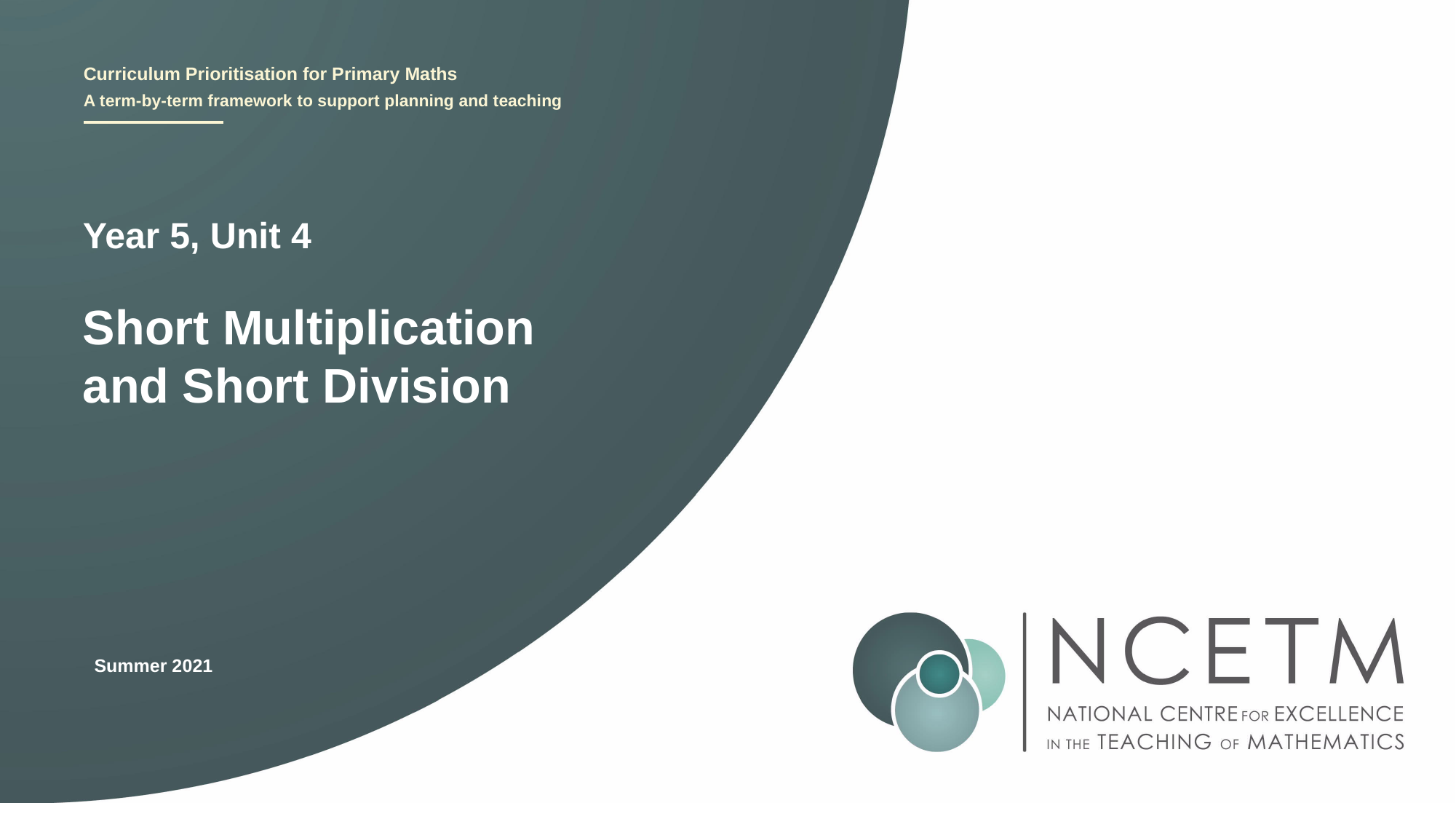

Year 5, Unit 4
Short Multiplication and Short Division